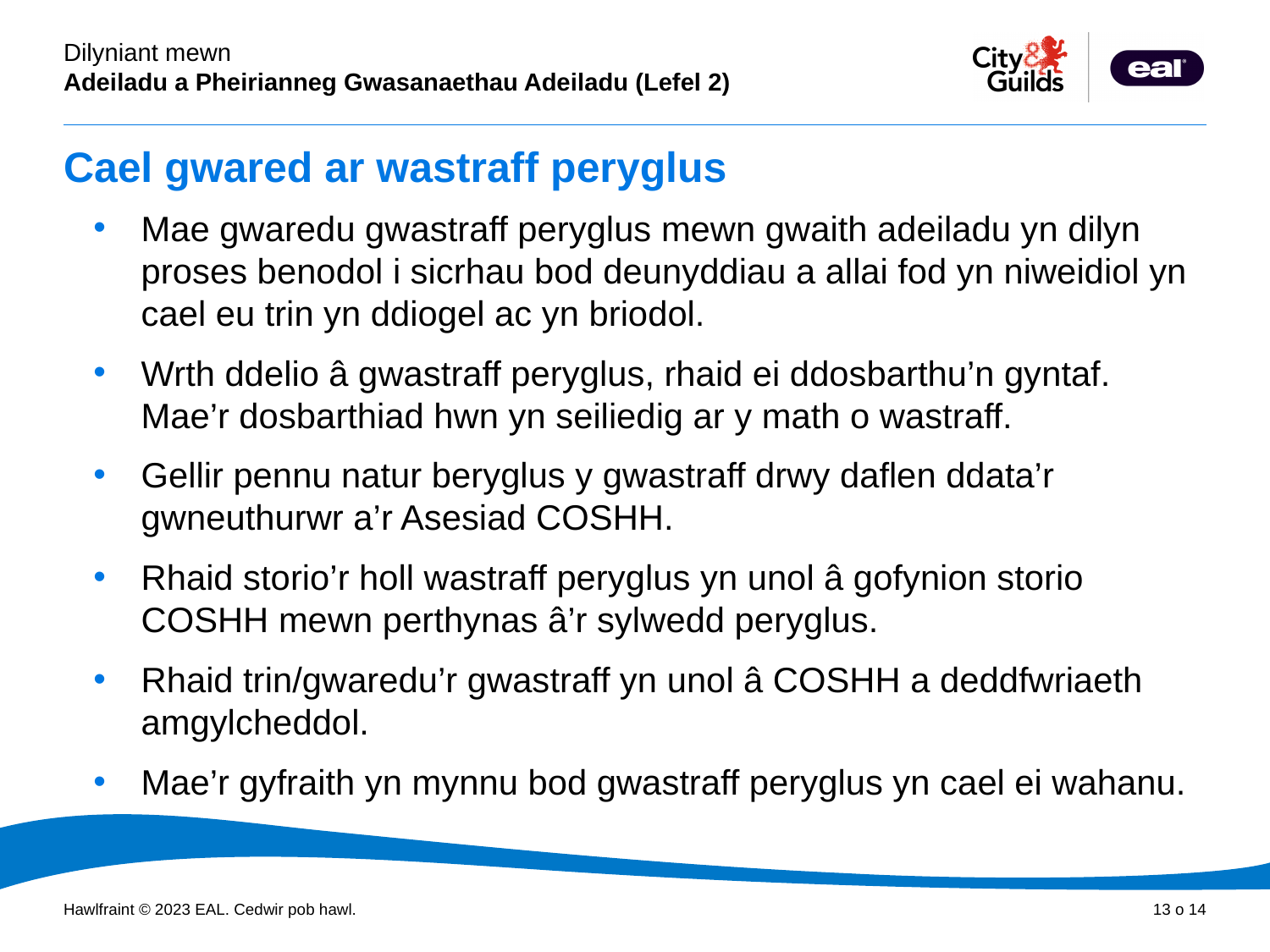

# Cael gwared ar wastraff peryglus
Mae gwaredu gwastraff peryglus mewn gwaith adeiladu yn dilyn proses benodol i sicrhau bod deunyddiau a allai fod yn niweidiol yn cael eu trin yn ddiogel ac yn briodol.
Wrth ddelio â gwastraff peryglus, rhaid ei ddosbarthu’n gyntaf. Mae’r dosbarthiad hwn yn seiliedig ar y math o wastraff.
Gellir pennu natur beryglus y gwastraff drwy daflen ddata’r gwneuthurwr a’r Asesiad COSHH.
Rhaid storio’r holl wastraff peryglus yn unol â gofynion storio COSHH mewn perthynas â’r sylwedd peryglus.
Rhaid trin/gwaredu’r gwastraff yn unol â COSHH a deddfwriaeth amgylcheddol.
Mae’r gyfraith yn mynnu bod gwastraff peryglus yn cael ei wahanu.